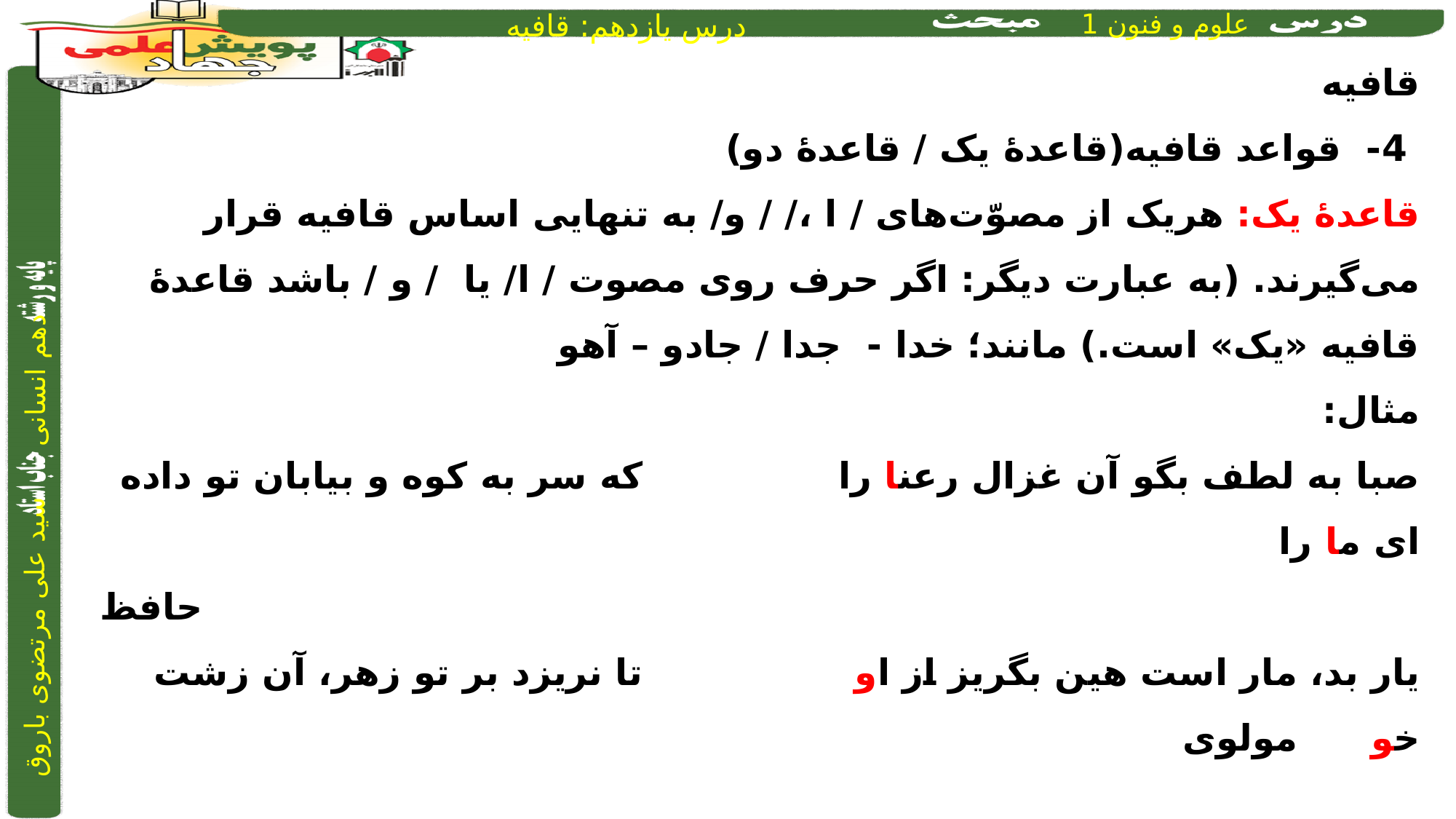

قافیه
 4-  قواعد قافیه(قاعدۀ یک / قاعدۀ دو)
قاعدۀ یک: هریک از مصوّت‌های / ا ،/ / و/ به تنهایی اساس قافیه قرار می‌گیرند. (به عبارت دیگر: اگر حرف روی مصوت / ا/ یا  / و / باشد قاعدۀ قافیه «یک» است.) مانند؛ خدا -  جدا / جادو – آهو
مثال:
صبا به لطف بگو آن غزال رعنا را			 که سر به کوه و بیابان تو داده ای ما را
 حافظ
یار بد، مار است هین بگریز از او			 تا نریزد بر تو زهر، آن زشت خو		 مولوی